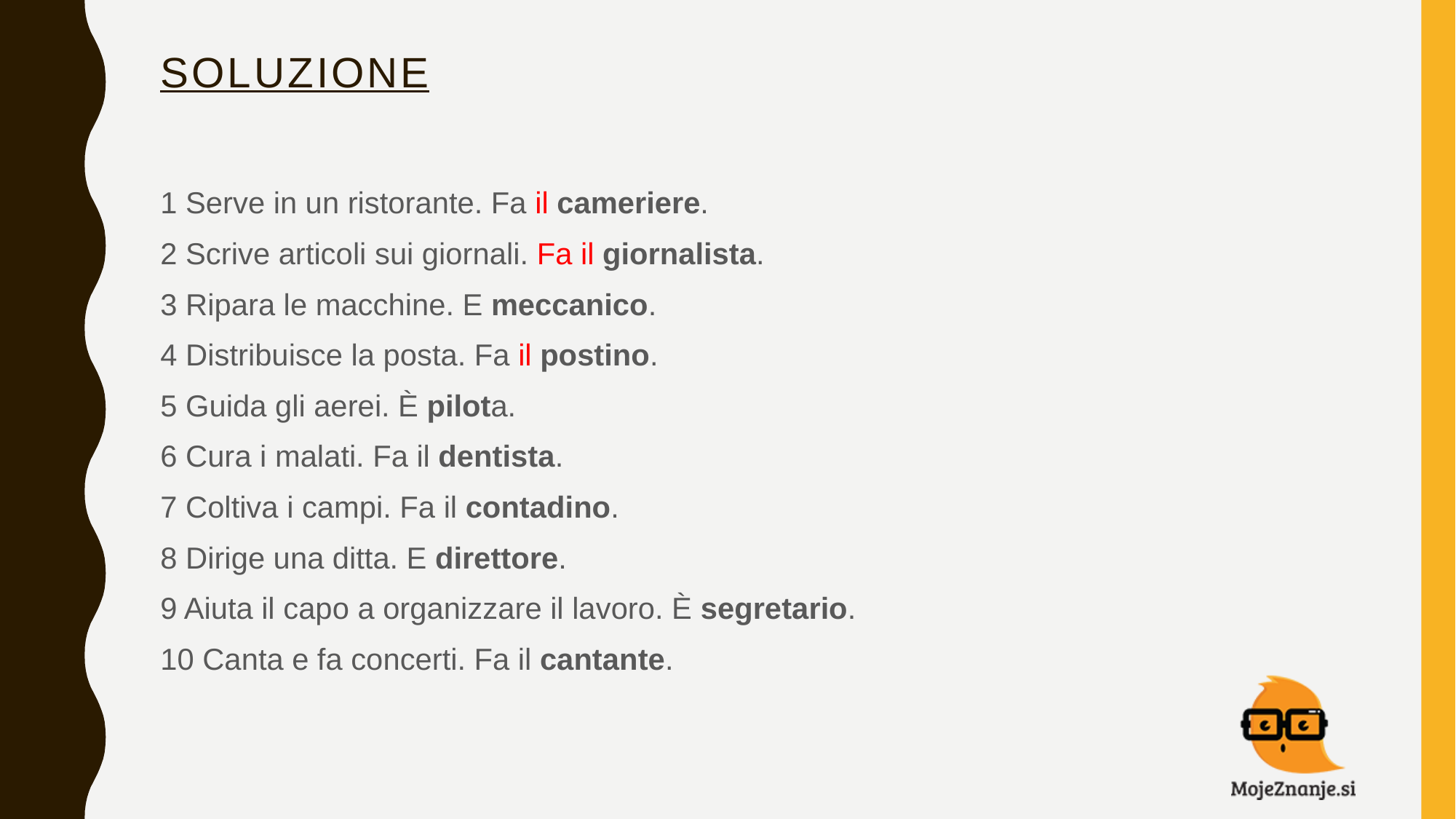

# soluzione
1 Serve in un ristorante. Fa il cameriere.
2 Scrive articoli sui giornali. Fa il giornalista.
3 Ripara le macchine. E meccanico.
4 Distribuisce la posta. Fa il postino.
5 Guida gli aerei. È pilota.
6 Cura i malati. Fa il dentista.
7 Coltiva i campi. Fa il contadino.
8 Dirige una ditta. E direttore.
9 Aiuta il capo a organizzare il lavoro. È segretario.
10 Canta e fa concerti. Fa il cantante.